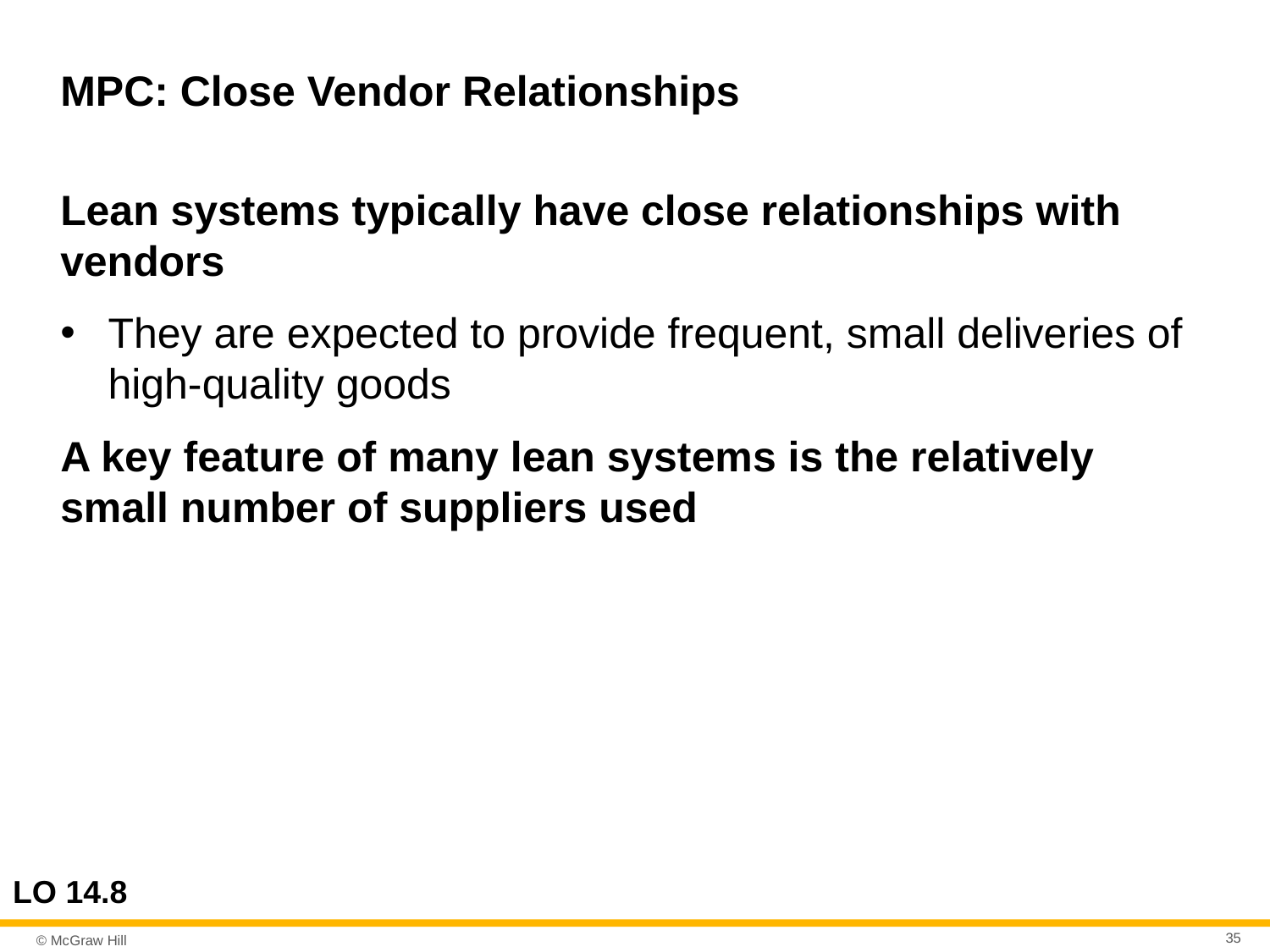

# MPC: Close Vendor Relationships
Lean systems typically have close relationships with vendors
They are expected to provide frequent, small deliveries of high-quality goods
A key feature of many lean systems is the relatively small number of suppliers used
LO 14.8